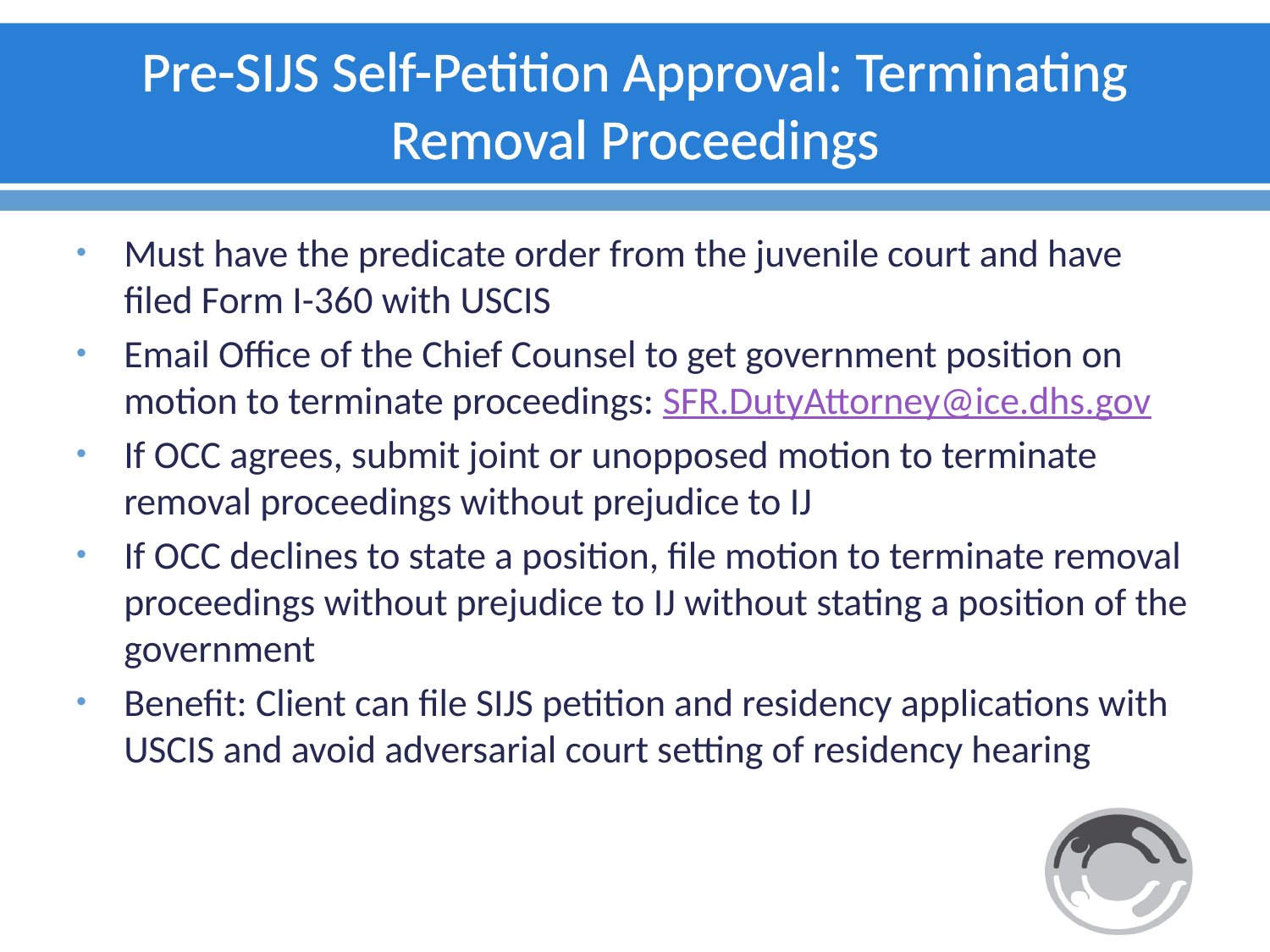

# Pre-SIJS Self-Petition Approval: Terminating Removal Proceedings
Must have the predicate order from the juvenile court and have filed Form I-360 with USCIS
Email Office of the Chief Counsel to get government position on motion to terminate proceedings: SFR.DutyAttorney@ice.dhs.gov
If OCC agrees, submit joint or unopposed motion to terminate removal proceedings without prejudice to IJ
If OCC declines to state a position, file motion to terminate removal proceedings without prejudice to IJ without stating a position of the government
Benefit: Client can file SIJS petition and residency applications with USCIS and avoid adversarial court setting of residency hearing